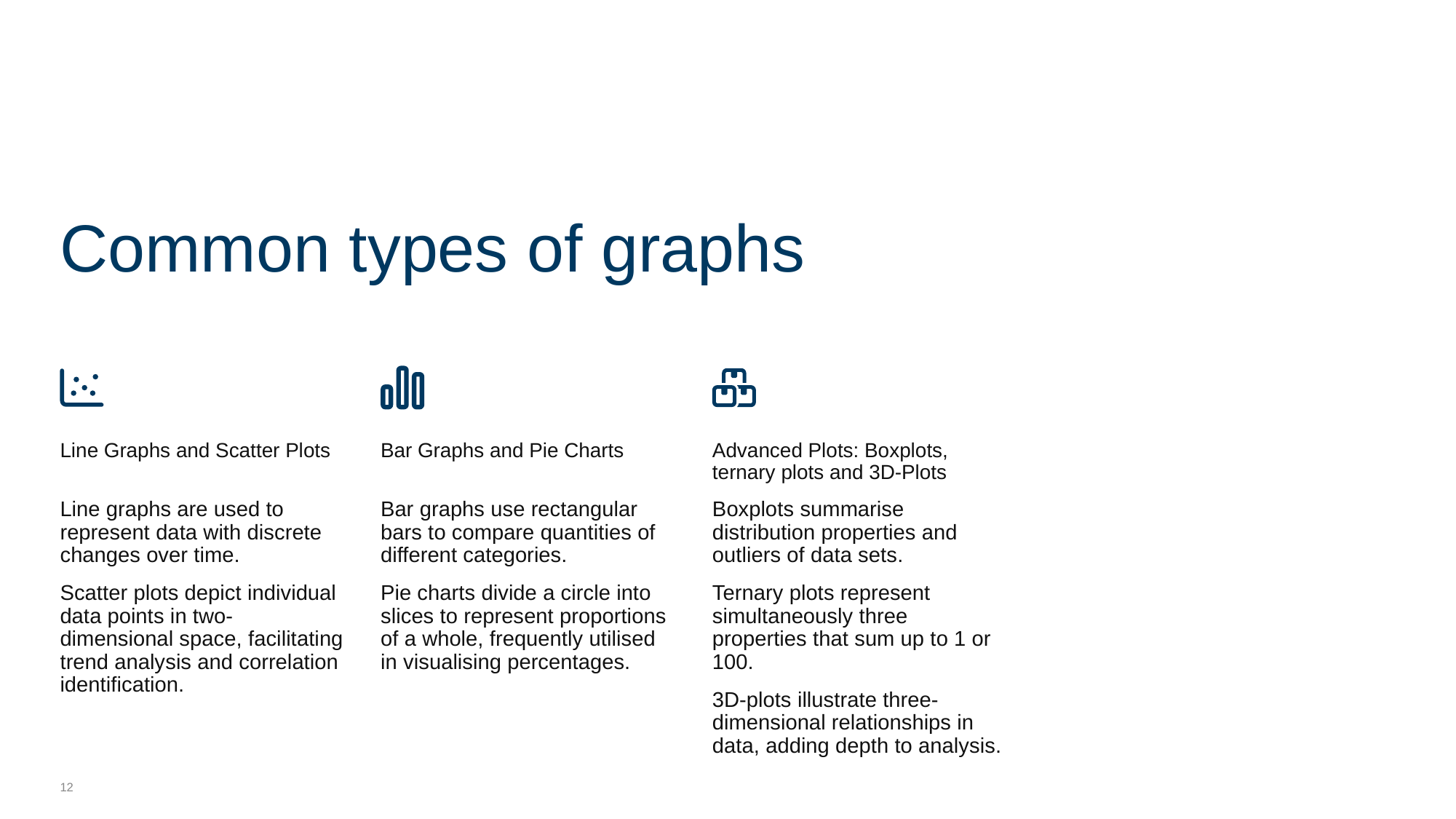

Common types of graphs

Line Graphs and Scatter Plots
Bar Graphs and Pie Charts
Advanced Plots: Boxplots, ternary plots and 3D-Plots
Line graphs are used to represent data with discrete changes over time.
Scatter plots depict individual data points in two-dimensional space, facilitating trend analysis and correlation identification.
Bar graphs use rectangular bars to compare quantities of different categories.
Pie charts divide a circle into slices to represent proportions of a whole, frequently utilised in visualising percentages.
Boxplots summarise distribution properties and outliers of data sets.
Ternary plots represent simultaneously three properties that sum up to 1 or 100.
3D-plots illustrate three-dimensional relationships in data, adding depth to analysis.
12